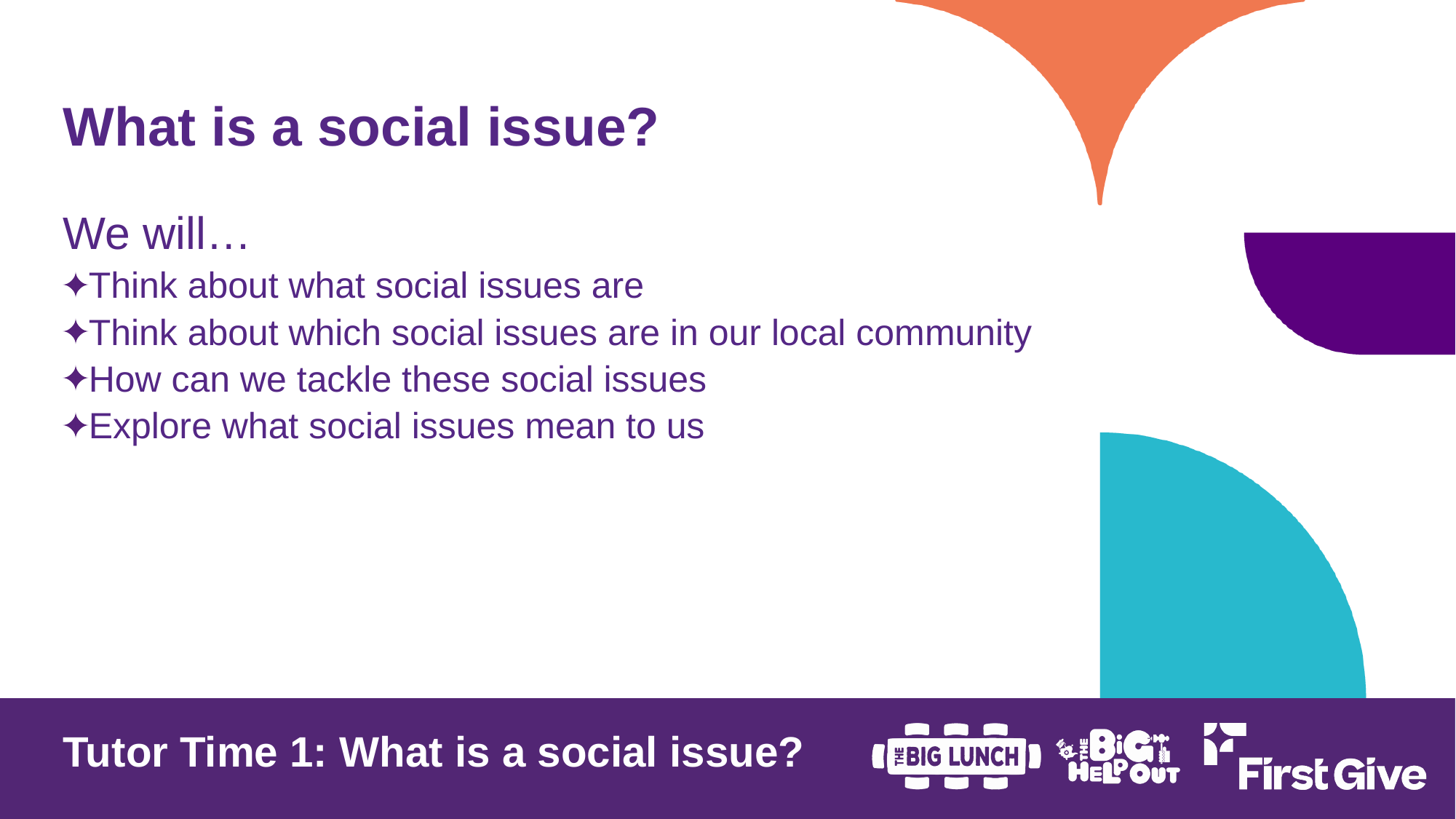

What is a social issue?

We will…
Think about what social issues are
Think about which social issues are in our local community
How can we tackle these social issues
Explore what social issues mean to us

Tutor Time 1: What is a social issue?